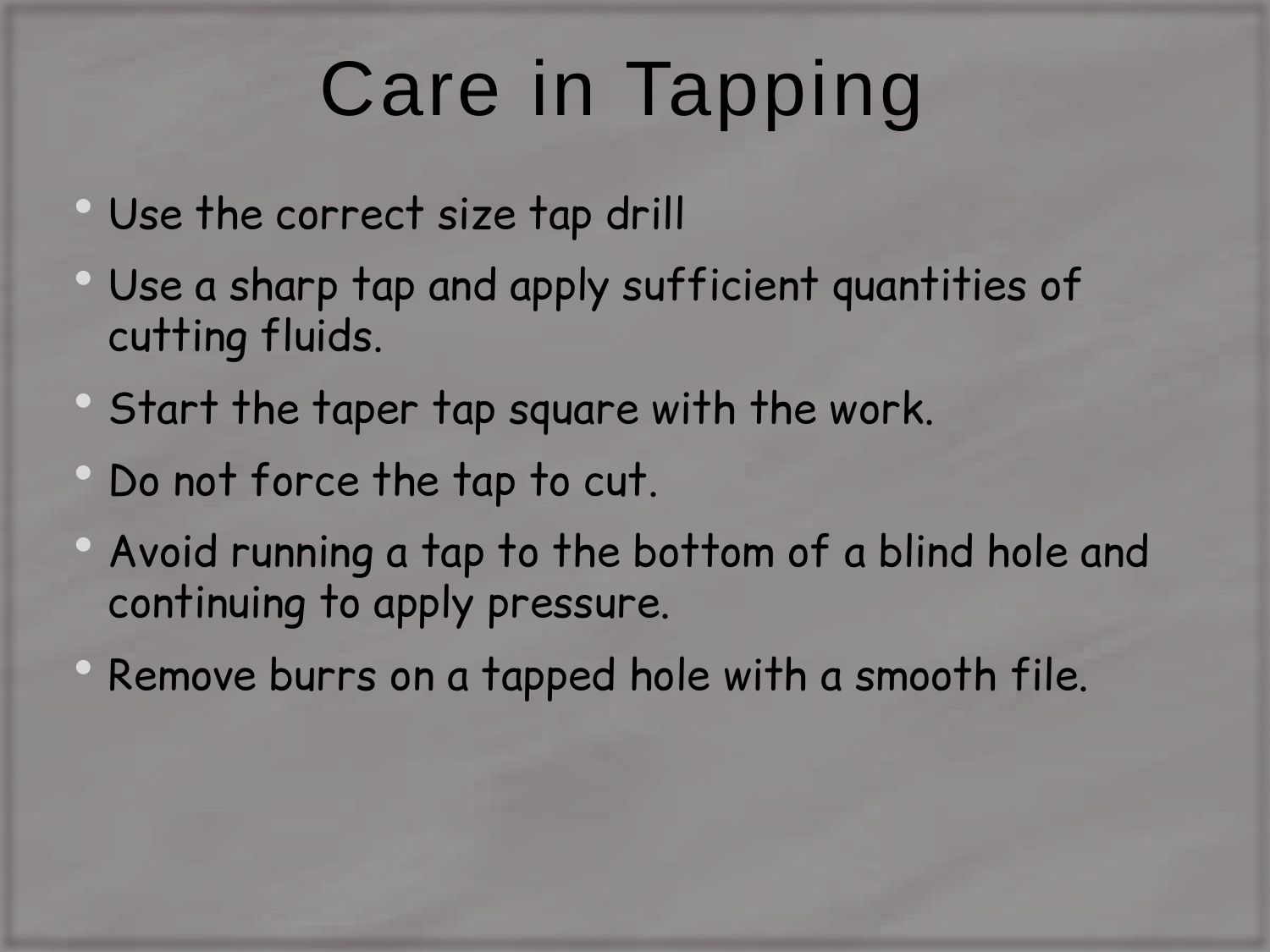

# Care in Tapping
Use the correct size tap drill
Use a sharp tap and apply sufficient quantities of cutting fluids.
Start the taper tap square with the work.
Do not force the tap to cut.
Avoid running a tap to the bottom of a blind hole and continuing to apply pressure.
Remove burrs on a tapped hole with a smooth file.